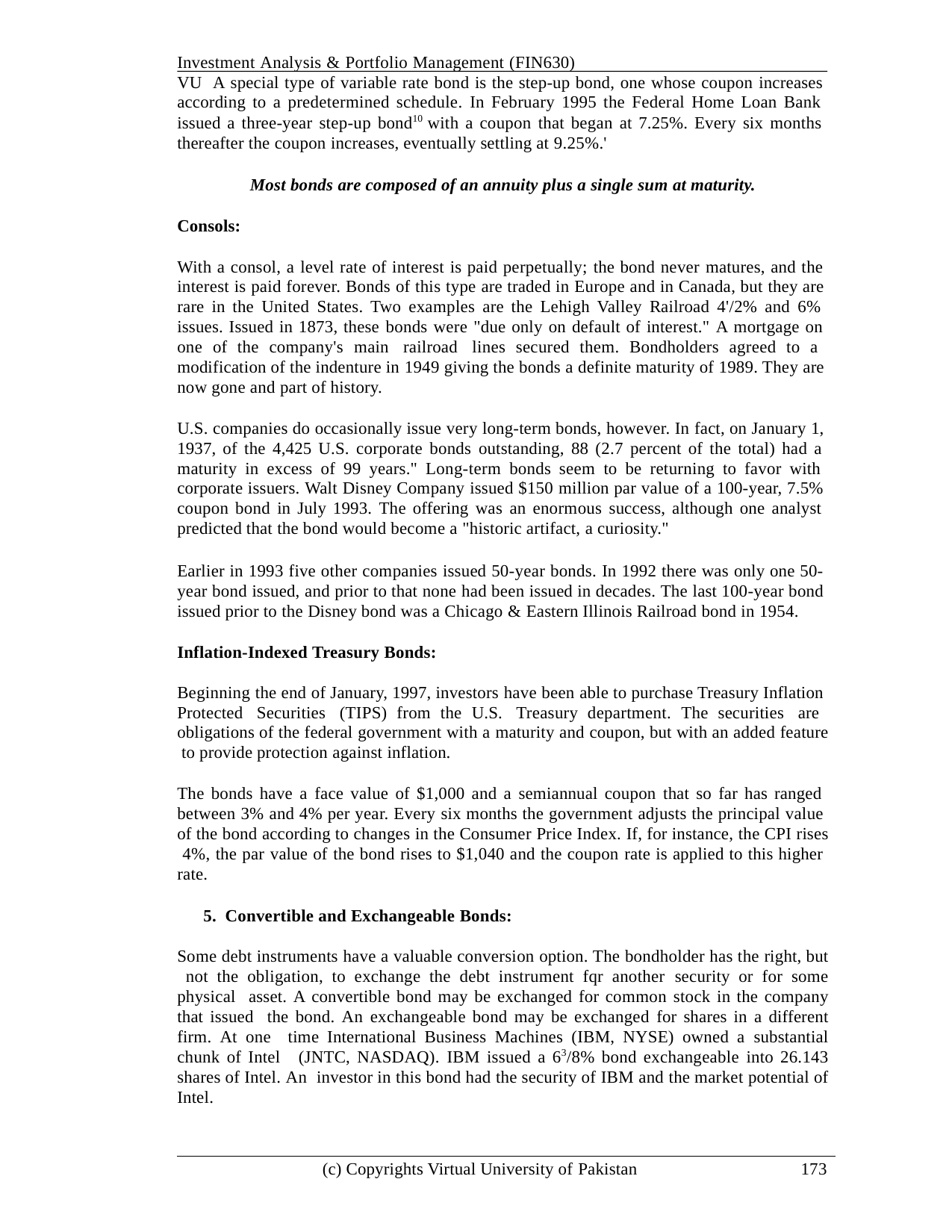

Investment Analysis & Portfolio Management (FIN630)	VU  A special type of variable rate bond is the step-up bond, one whose coupon increases  according to a predetermined schedule. In February 1995 the Federal Home Loan Bank  issued a three-year step-up bond10 with a coupon that began at 7.25%. Every six months  thereafter the coupon increases, eventually settling at 9.25%.'

Most bonds are composed of an annuity plus a single sum at maturity.

Consols:

With a consol, a level rate of interest is paid perpetually; the bond never matures, and the  interest is paid forever. Bonds of this type are traded in Europe and in Canada, but they are  rare in the United States. Two examples are the Lehigh Valley Railroad 4'/2% and 6%  issues. Issued in 1873, these bonds were "due only on default of interest." A mortgage on  one of the company's main railroad lines secured them. Bondholders agreed to a  modification of the indenture in 1949 giving the bonds a definite maturity of 1989. They are  now gone and part of history.

U.S. companies do occasionally issue very long-term bonds, however. In fact, on January 1,  1937, of the 4,425 U.S. corporate bonds outstanding, 88 (2.7 percent of the total) had a  maturity in excess of 99 years." Long-term bonds seem to be returning to favor with  corporate issuers. Walt Disney Company issued $150 million par value of a 100-year, 7.5%  coupon bond in July 1993. The offering was an enormous success, although one analyst  predicted that the bond would become a "historic artifact, a curiosity."

Earlier in 1993 five other companies issued 50-year bonds. In 1992 there was only one 50-  year bond issued, and prior to that none had been issued in decades. The last 100-year bond  issued prior to the Disney bond was a Chicago & Eastern Illinois Railroad bond in 1954.

Inflation-Indexed Treasury Bonds:

Beginning the end of January, 1997, investors have been able to purchase Treasury Inflation  Protected Securities (TIPS) from the U.S. Treasury department. The securities are  obligations of the federal government with a maturity and coupon, but with an added feature  to provide protection against inflation.

The bonds have a face value of $1,000 and a semiannual coupon that so far has ranged  between 3% and 4% per year. Every six months the government adjusts the principal value  of the bond according to changes in the Consumer Price Index. If, for instance, the CPI rises  4%, the par value of the bond rises to $1,040 and the coupon rate is applied to this higher  rate.

5. Convertible and Exchangeable Bonds:

Some debt instruments have a valuable conversion option. The bondholder has the right, but  not the obligation, to exchange the debt instrument fqr another security or for some physical  asset. A convertible bond may be exchanged for common stock in the company that issued  the bond. An exchangeable bond may be exchanged for shares in a different firm. At one  time International Business Machines (IBM, NYSE) owned a substantial chunk of Intel  (JNTC, NASDAQ). IBM issued a 63/8% bond exchangeable into 26.143 shares of Intel. An  investor in this bond had the security of IBM and the market potential of Intel.

(c) Copyrights Virtual University of Pakistan
173